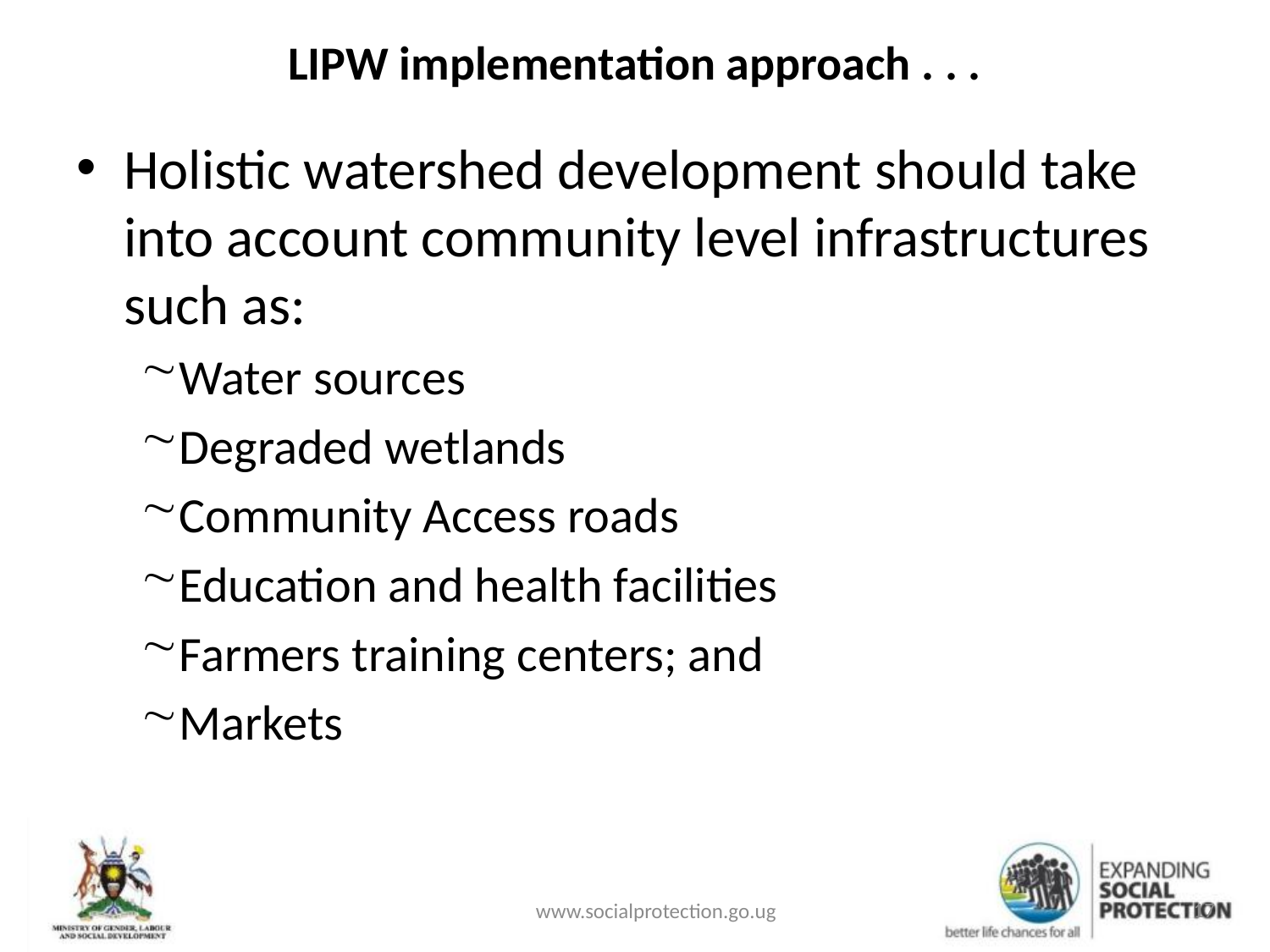

# LIPW implementation approach . . .
Holistic watershed development should take into account community level infrastructures such as:
Water sources
Degraded wetlands
Community Access roads
Education and health facilities
Farmers training centers; and
Markets